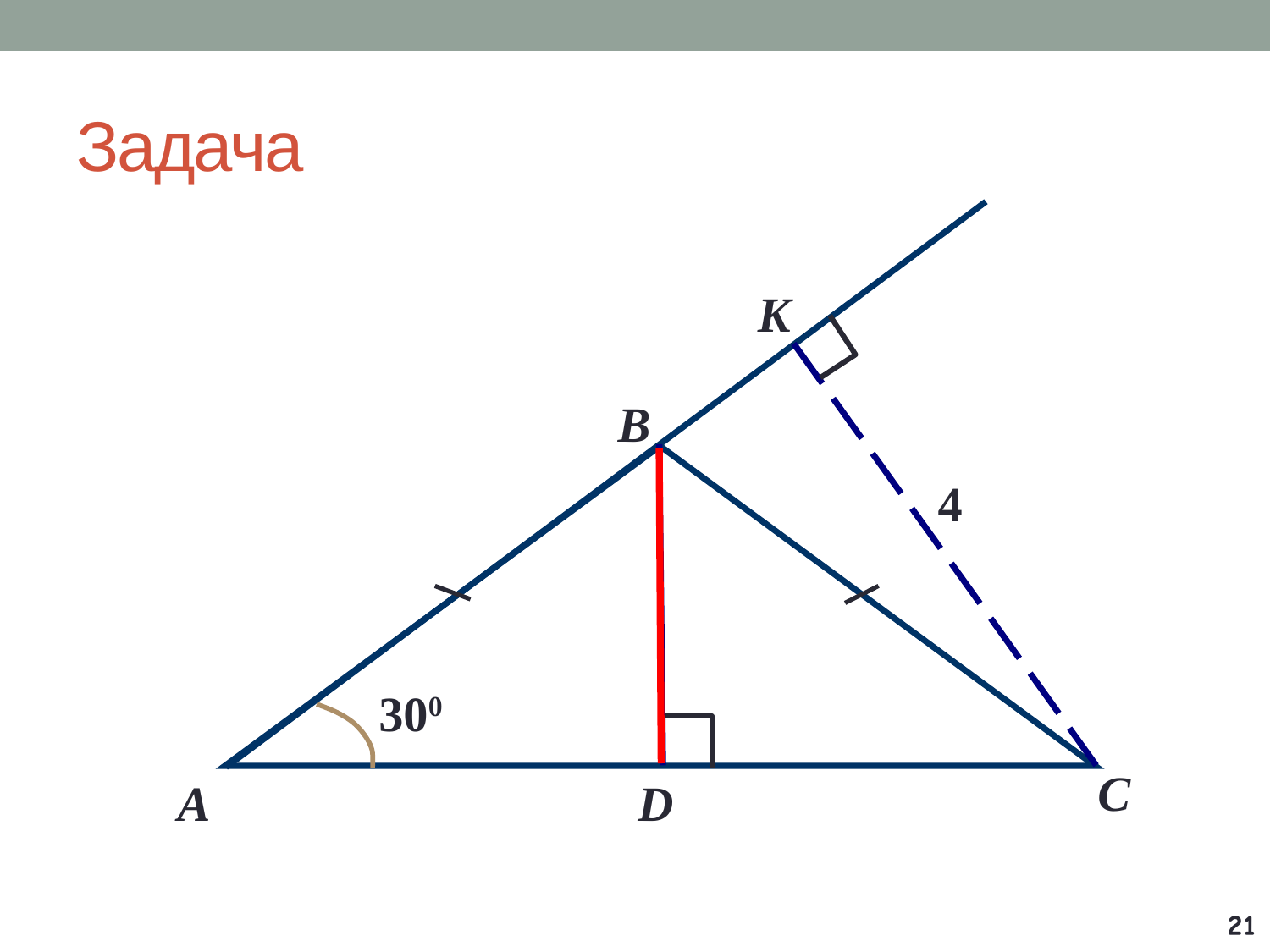

# Задача

K

B

4

300

C
А
D